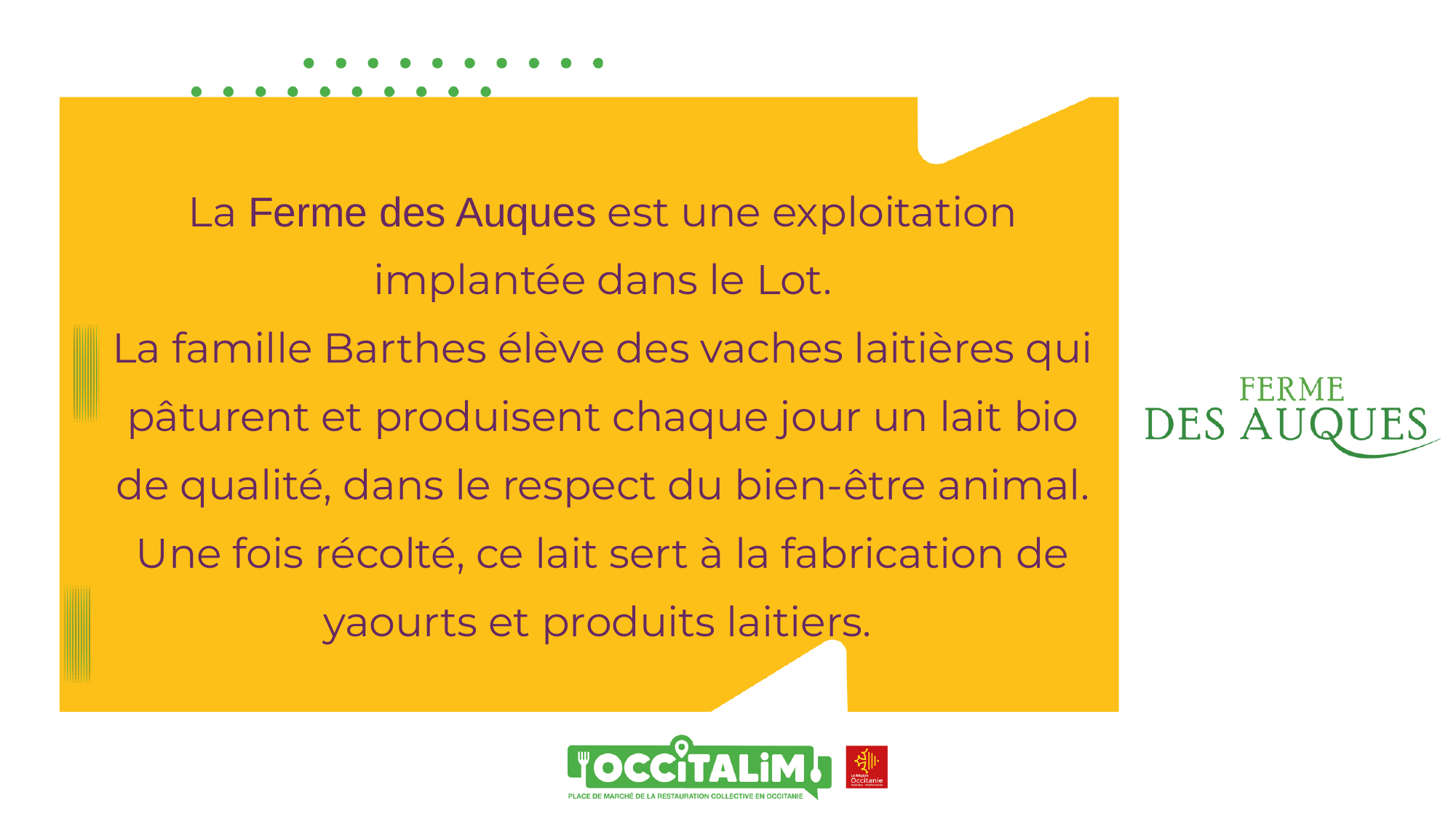

La Ferme des Auques est une exploitation implantée dans le Lot.
La famille Barthes élève des vaches laitières qui pâturent et produisent chaque jour un lait bio de qualité, dans le respect du bien-être animal.
Une fois récolté, ce lait sert à la fabrication de yaourts et produits laitiers.